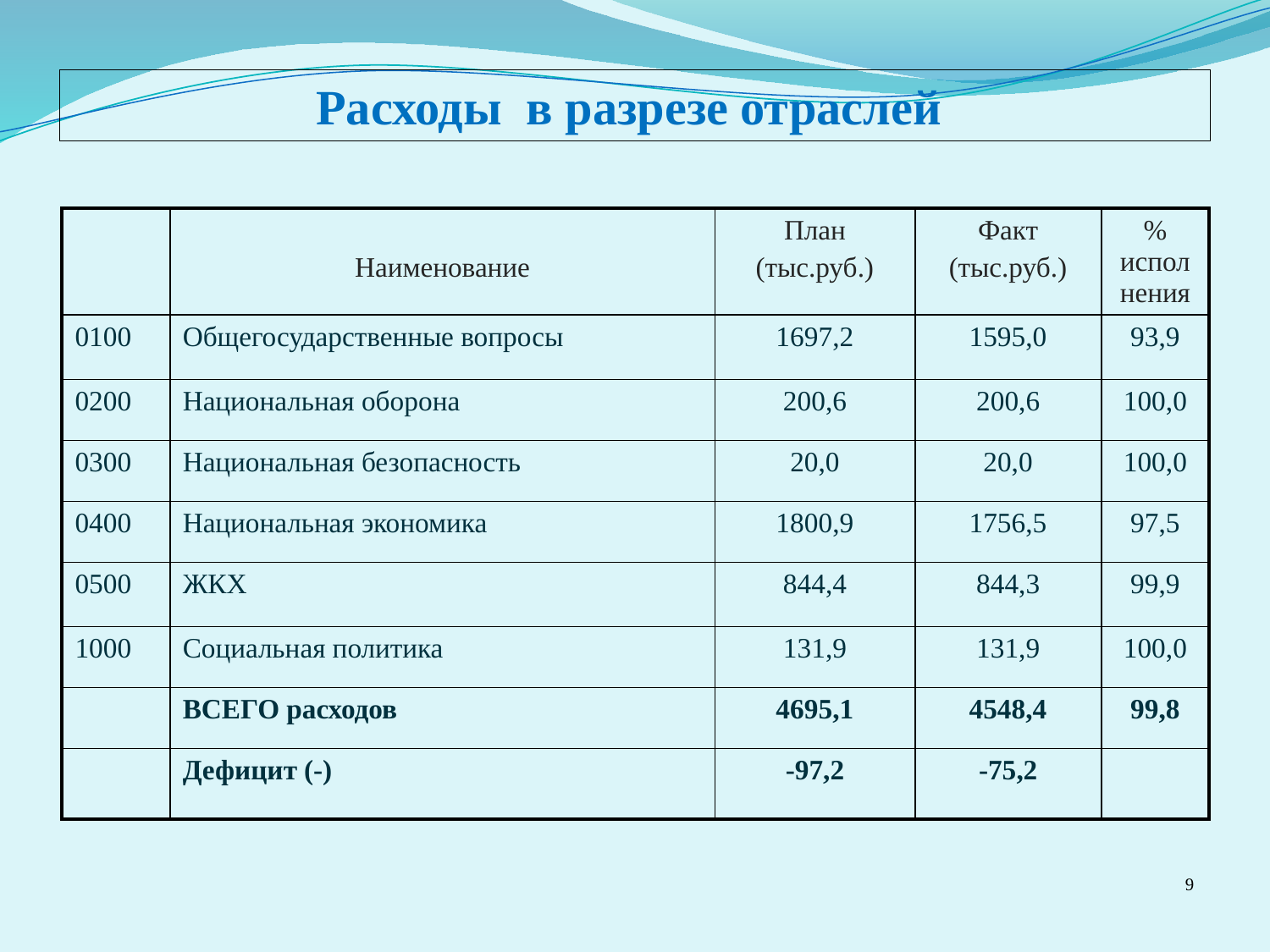

Расходы  в разрезе отраслей
|  | Наименование | План (тыс.руб.) | Факт (тыс.руб.) | % исполнения |
| --- | --- | --- | --- | --- |
| 0100 | Общегосударственные вопросы | 1697,2 | 1595,0 | 93,9 |
| 0200 | Национальная оборона | 200,6 | 200,6 | 100,0 |
| 0300 | Национальная безопасность | 20,0 | 20,0 | 100,0 |
| 0400 | Национальная экономика | 1800,9 | 1756,5 | 97,5 |
| 0500 | ЖКХ | 844,4 | 844,3 | 99,9 |
| 1000 | Социальная политика | 131,9 | 131,9 | 100,0 |
|  | ВСЕГО расходов | 4695,1 | 4548,4 | 99,8 |
|  | Дефицит (-) | -97,2 | -75,2 |  |
9